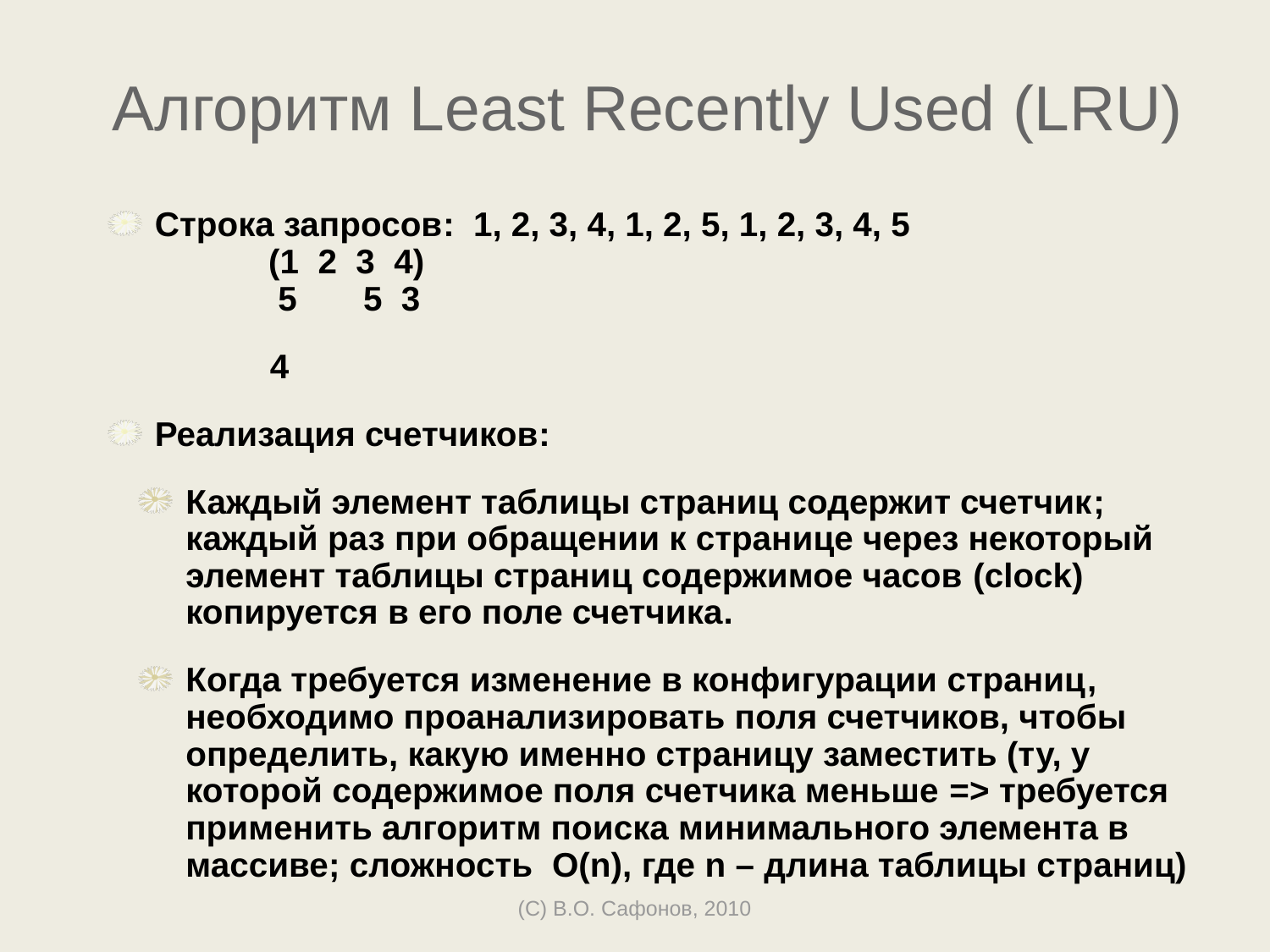

# Алгоритм Least Recently Used (LRU)
Строка запросов:  1, 2, 3, 4, 1, 2, 5, 1, 2, 3, 4, 5
            (1  2  3  4)
             5       5  3
                 4
Реализация счетчиков:
Каждый элемент таблицы страниц содержит счетчик; каждый раз при обращении к странице через некоторый элемент таблицы страниц содержимое часов (clock) копируется в его поле счетчика.
Когда требуется изменение в конфигурации страниц, необходимо проанализировать поля счетчиков, чтобы определить, какую именно страницу заместить (ту, у которой содержимое поля счетчика меньше => требуется применить алгоритм поиска минимального элемента в массиве; сложность  O(n), где n – длина таблицы страниц)

(C) В.О. Сафонов, 2010